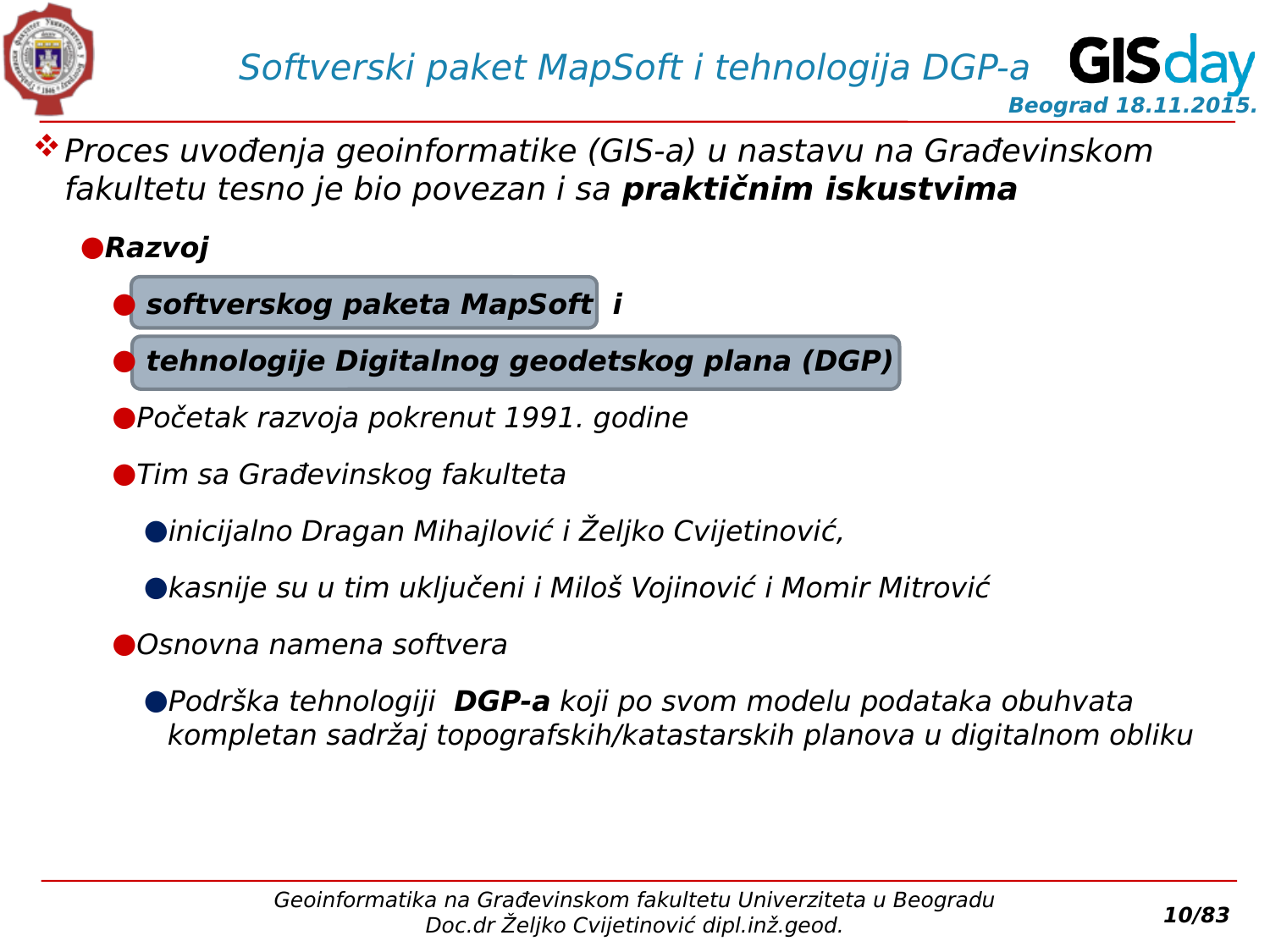

# Softverski paket MapSoft i tehnologija DGP-a
Proces uvođenja geoinformatike (GIS-a) u nastavu na Građevinskom fakultetu tesno je bio povezan i sa praktičnim iskustvima
Razvoj
 softverskog paketa MapSoft  i
 tehnologije Digitalnog geodetskog plana (DGP)
Početak razvoja pokrenut 1991. godine
Tim sa Građevinskog fakulteta
inicijalno Dragan Mihajlović i Željko Cvijetinović,
kasnije su u tim uključeni i Miloš Vojinović i Momir Mitrović
Osnovna namena softvera
Podrška tehnologiji  DGP-a koji po svom modelu podataka obuhvata kompletan sadržaj topografskih/katastarskih planova u digitalnom obliku